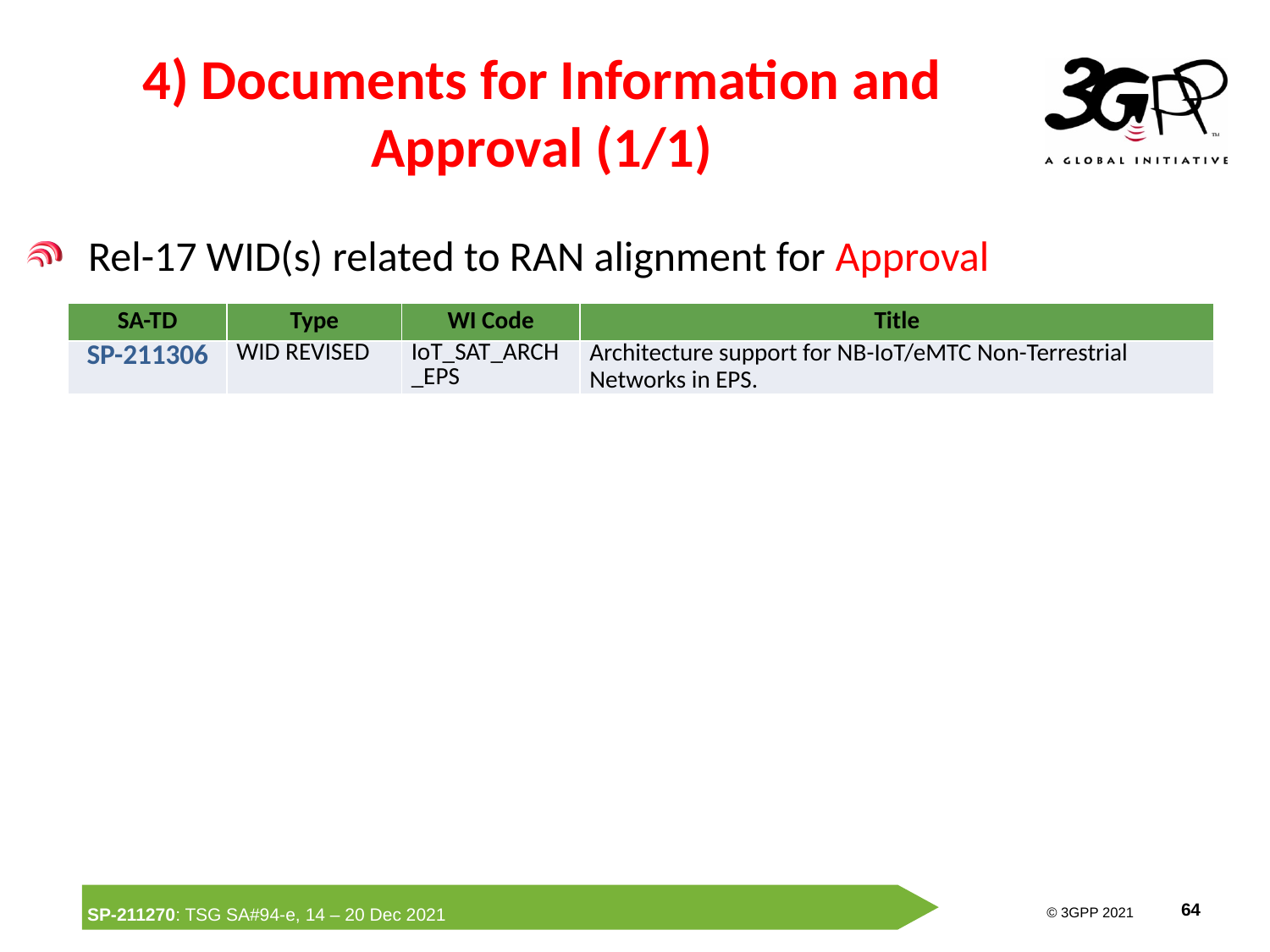

# 4) Documents for Information and Approval (1/1)
Rel-17 WID(s) related to RAN alignment for Approval

| SA-TD | Type | WI Code | Title |
| --- | --- | --- | --- |
| SP-211306 | WID REVISED | IoT\_SAT\_ARCH\_EPS | Architecture support for NB-IoT/eMTC Non-Terrestrial Networks in EPS. |